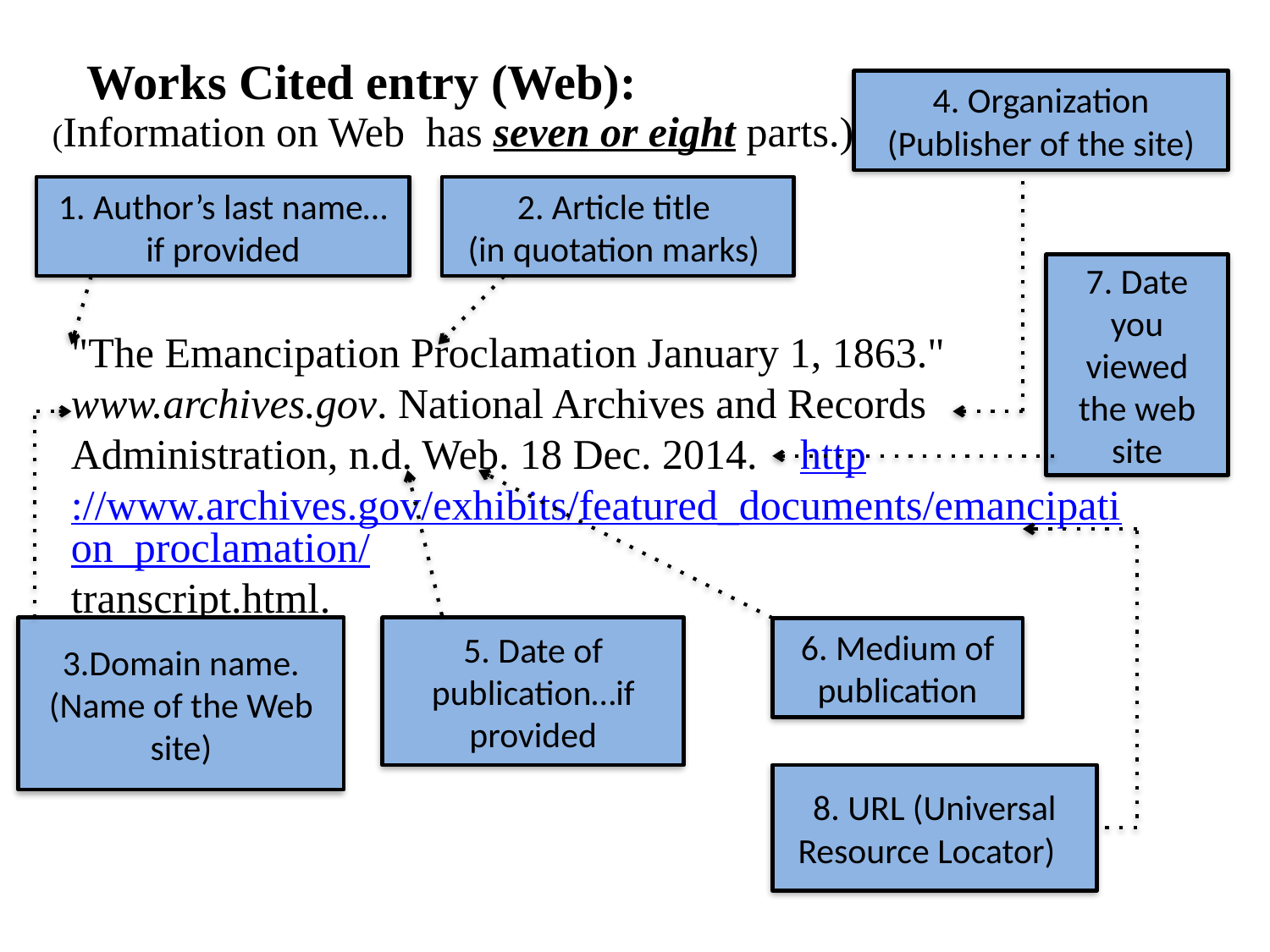

Works Cited entry (Web):
4. Organization (Publisher of the site)
(Information on Web  has seven or eight parts.)
1. Author’s last name…if provided
2. Article title
(in quotation marks)
7. Date you viewed the web site
"The Emancipation Proclamation January 1, 1863." www.archives.gov. National Archives and Records Administration, n.d. Web. 18 Dec. 2014.    http://www.archives.gov/exhibits/featured_documents/emancipation_proclamation/transcript.html.
3.Domain name. (Name of the Web site)
5. Date of publication…if provided
6. Medium of publication
8. URL (Universal Resource Locator)